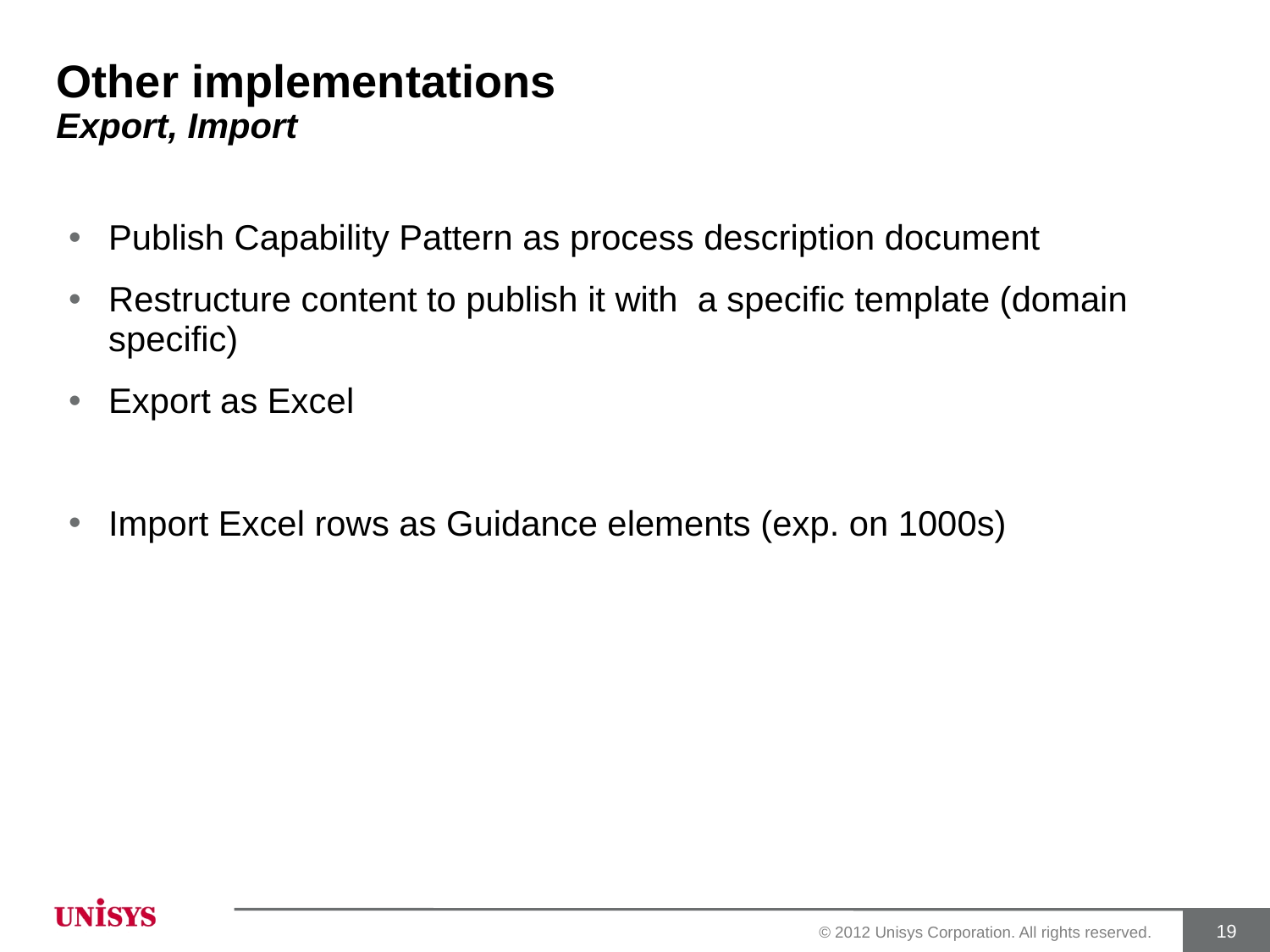

# Other implementations Export, Import
Publish Capability Pattern as process description document
Restructure content to publish it with  a specific template (domain specific)
Export as Excel

Import Excel rows as Guidance elements (exp. on 1000s)